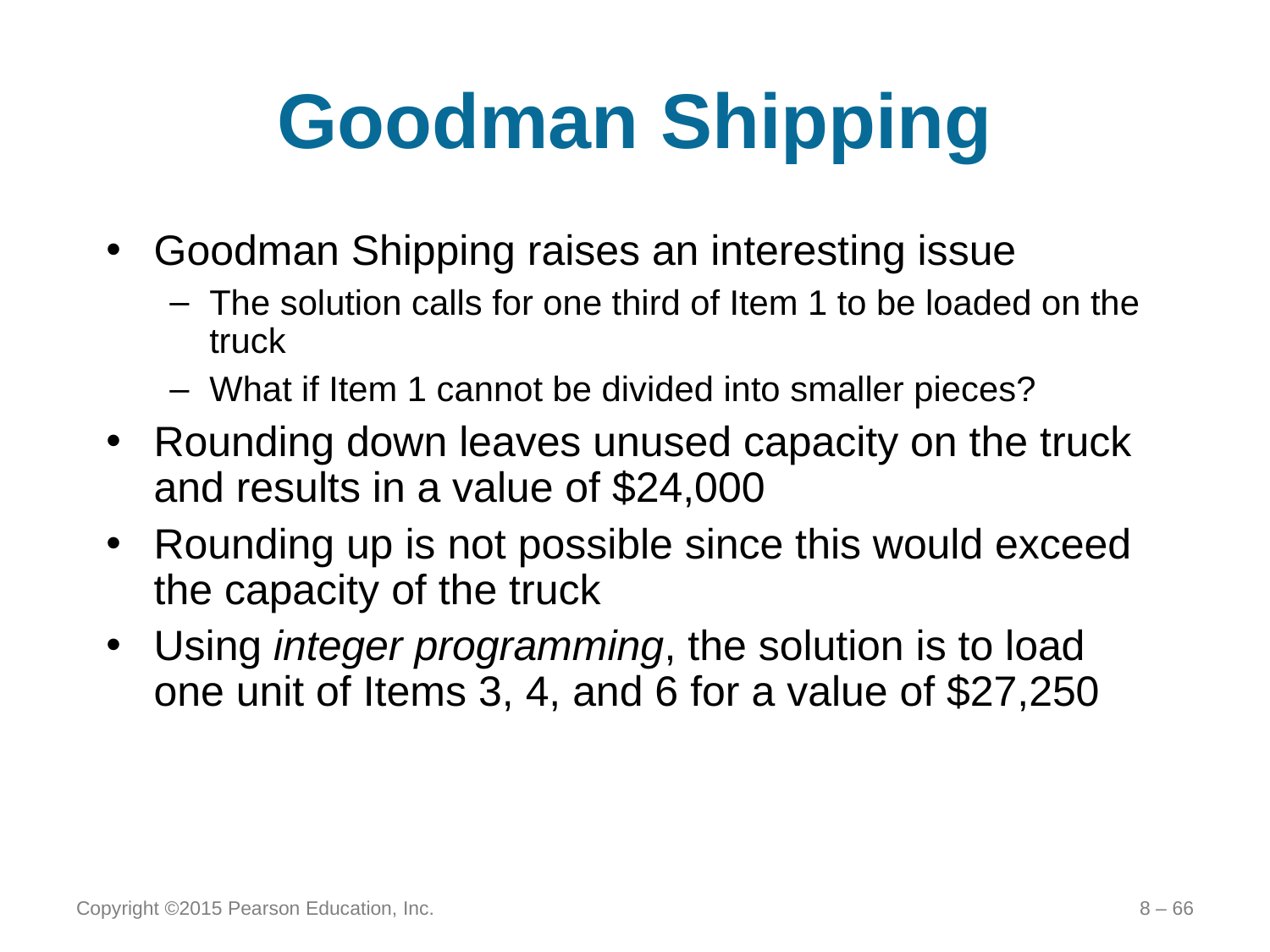

# Goodman Shipping
Goodman Shipping raises an interesting issue
The solution calls for one third of Item 1 to be loaded on the truck
What if Item 1 cannot be divided into smaller pieces?
Rounding down leaves unused capacity on the truck and results in a value of $24,000
Rounding up is not possible since this would exceed the capacity of the truck
Using integer programming, the solution is to load one unit of Items 3, 4, and 6 for a value of $27,250
Copyright ©2015 Pearson Education, Inc.
8 – 66